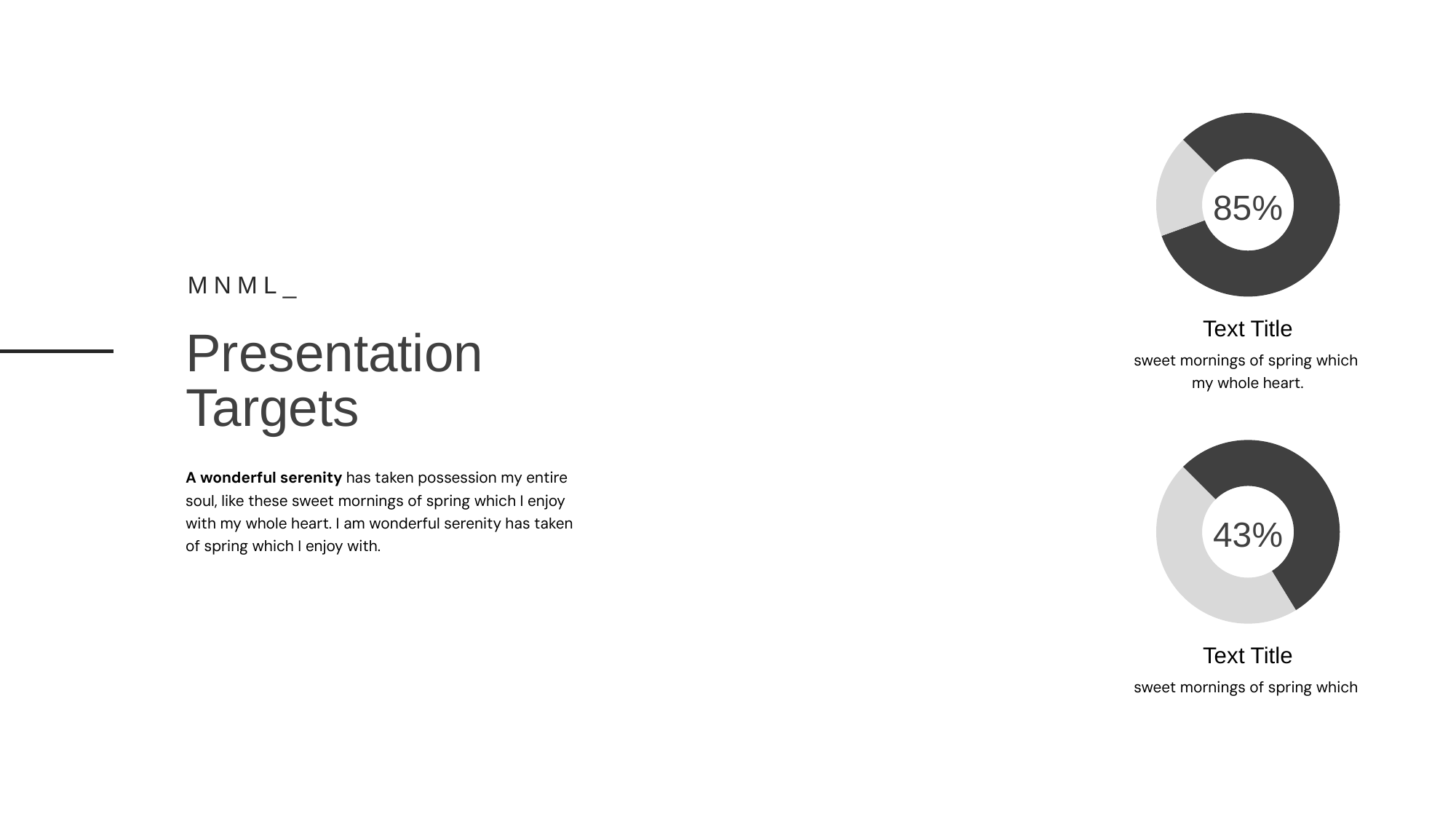

### Chart

| Category | Sales |
|---|---|
| 1st Qtr | 82.0 |
| 2nd Qtr | 18.0 |
85%
Mnml_
Text Title
Presentation
Targets
sweet mornings of spring which
my whole heart.

### Chart

| Category | Sales |
|---|---|
| 1st Qtr | 50.0 |
| 2nd Qtr | 43.0 |
A wonderful serenity has taken possession my entire soul, like these sweet mornings of spring which I enjoy with my whole heart. I am wonderful serenity has taken of spring which I enjoy with.
43%
Text Title
sweet mornings of spring which